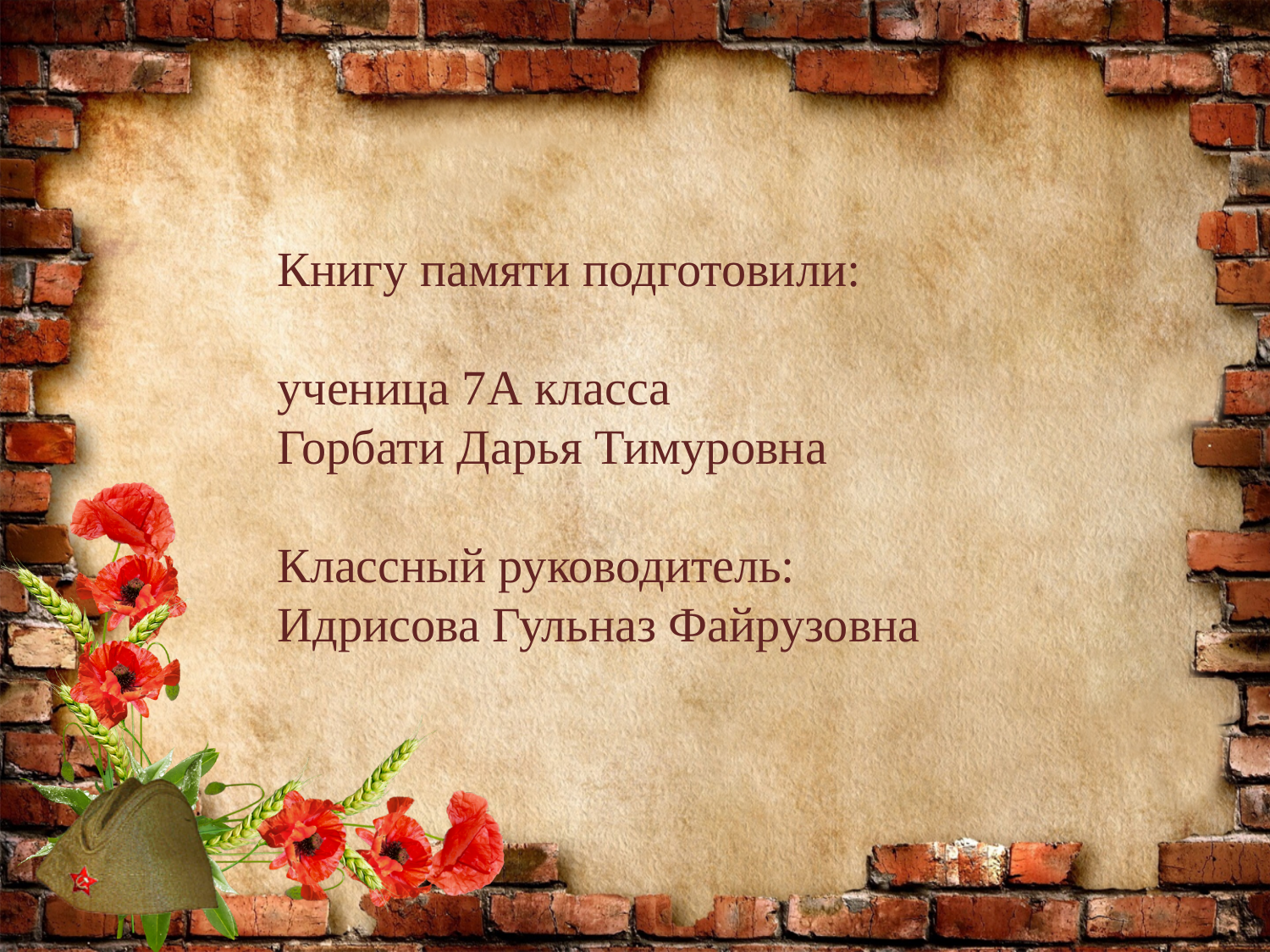

Книгу памяти подготовили:

ученица 7А класса
Горбати Дарья Тимуровна

Классный руководитель:
Идрисова Гульназ Файрузовна